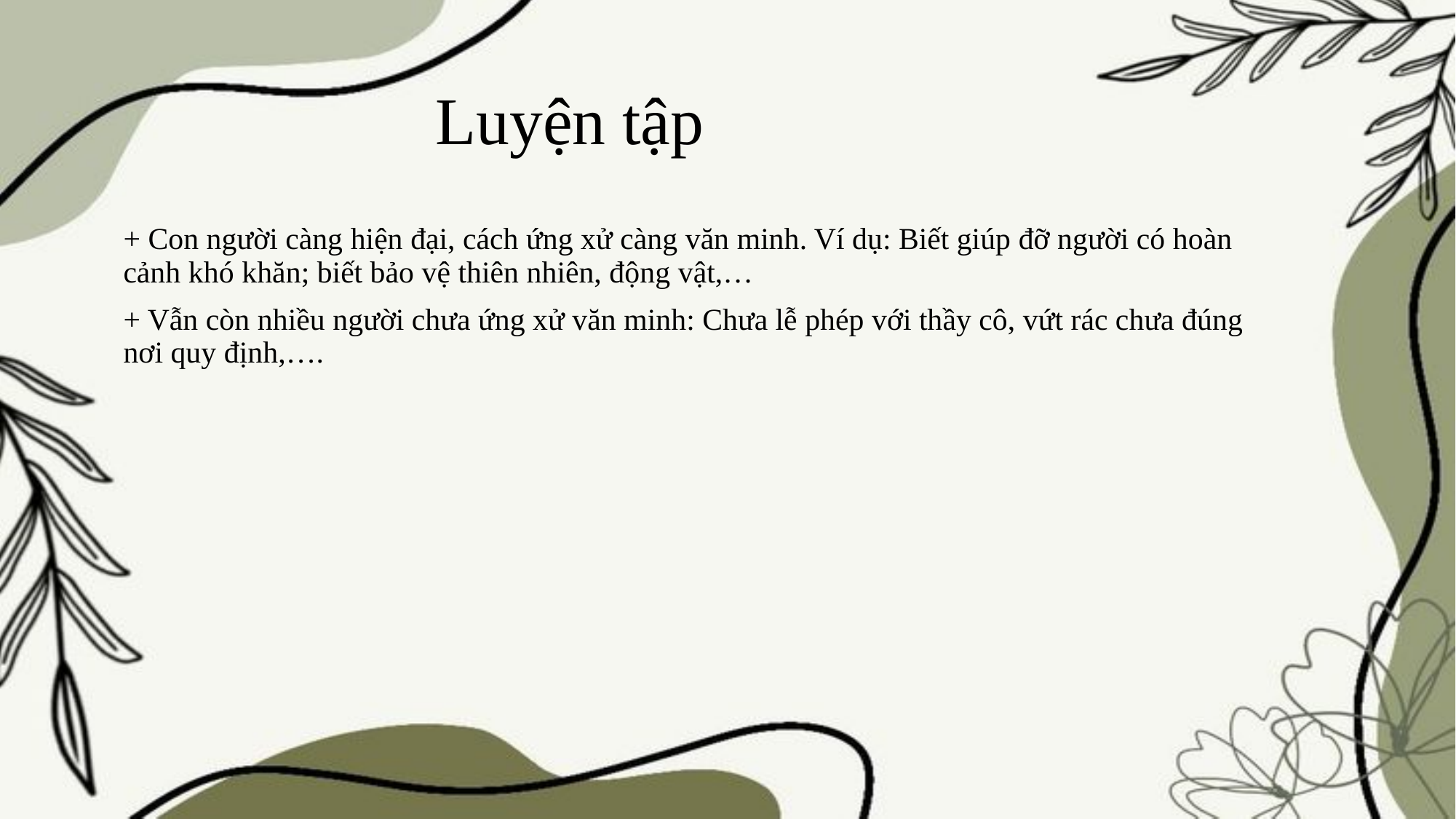

# Luyện tập
+ Con người càng hiện đại, cách ứng xử càng văn minh. Ví dụ: Biết giúp đỡ người có hoàn cảnh khó khăn; biết bảo vệ thiên nhiên, động vật,…
+ Vẫn còn nhiều người chưa ứng xử văn minh: Chưa lễ phép với thầy cô, vứt rác chưa đúng nơi quy định,….